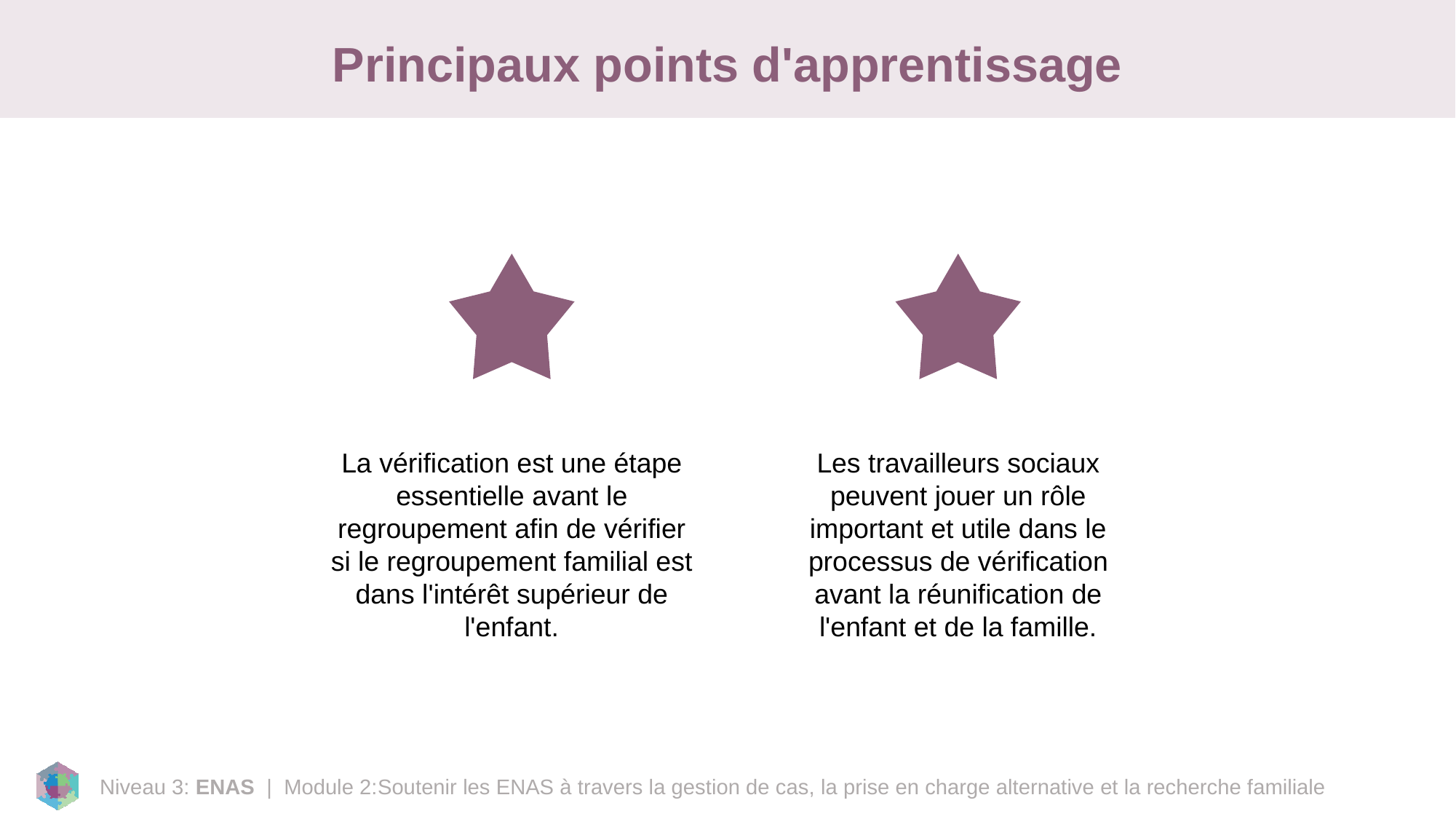

# Principaux points d'apprentissage

La vérification est une étape essentielle avant le regroupement afin de vérifier si le regroupement familial est dans l'intérêt supérieur de l'enfant.
Les travailleurs sociaux peuvent jouer un rôle important et utile dans le processus de vérification avant la réunification de l'enfant et de la famille.